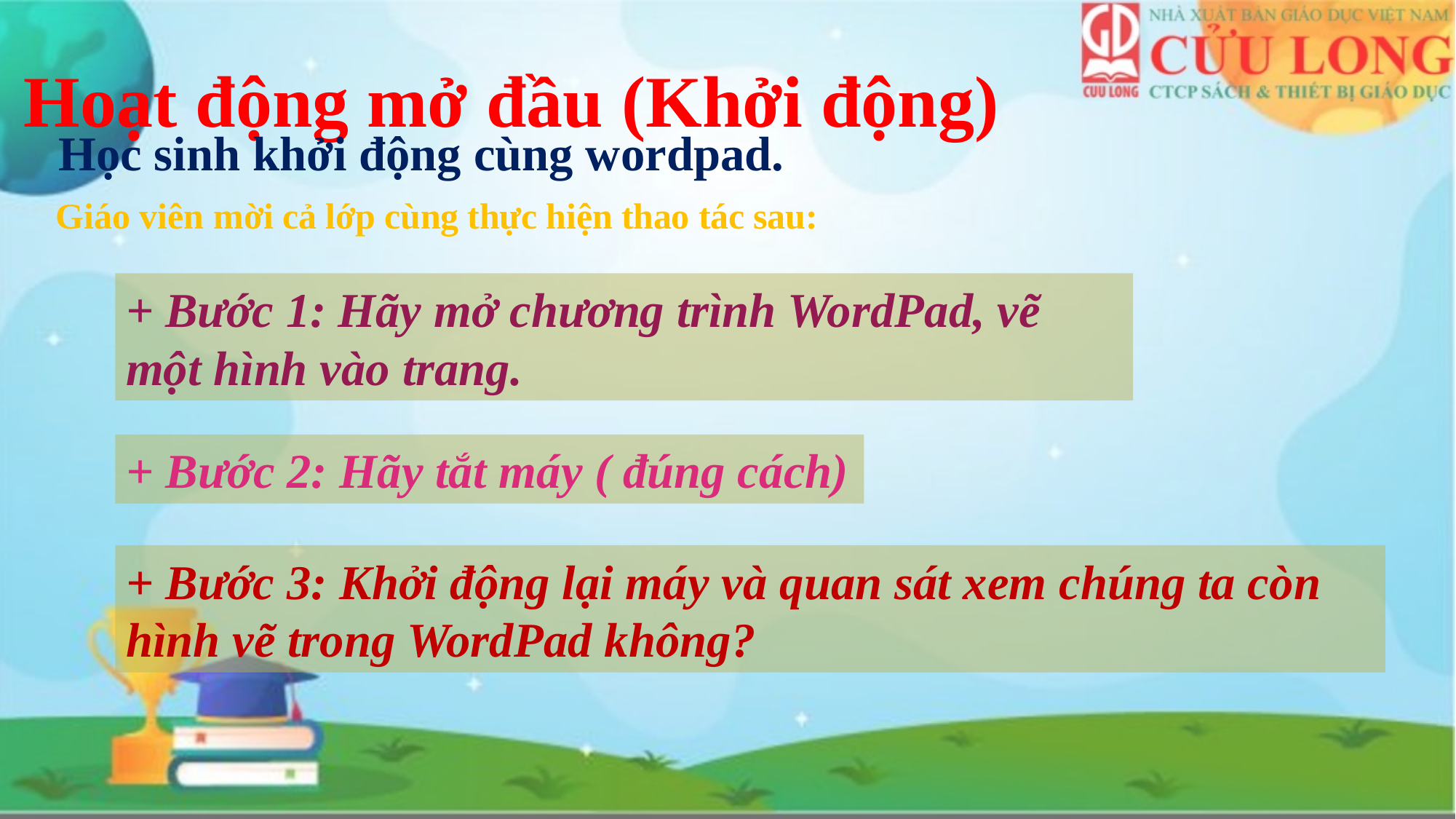

# Hoạt động mở đầu (Khởi động)
Học sinh khởi động cùng wordpad.
Giáo viên mời cả lớp cùng thực hiện thao tác sau:
+ Bước 1: Hãy mở chương trình WordPad, vẽ một hình vào trang.
+ Bước 2: Hãy tắt máy ( đúng cách)
+ Bước 3: Khởi động lại máy và quan sát xem chúng ta còn hình vẽ trong WordPad không?